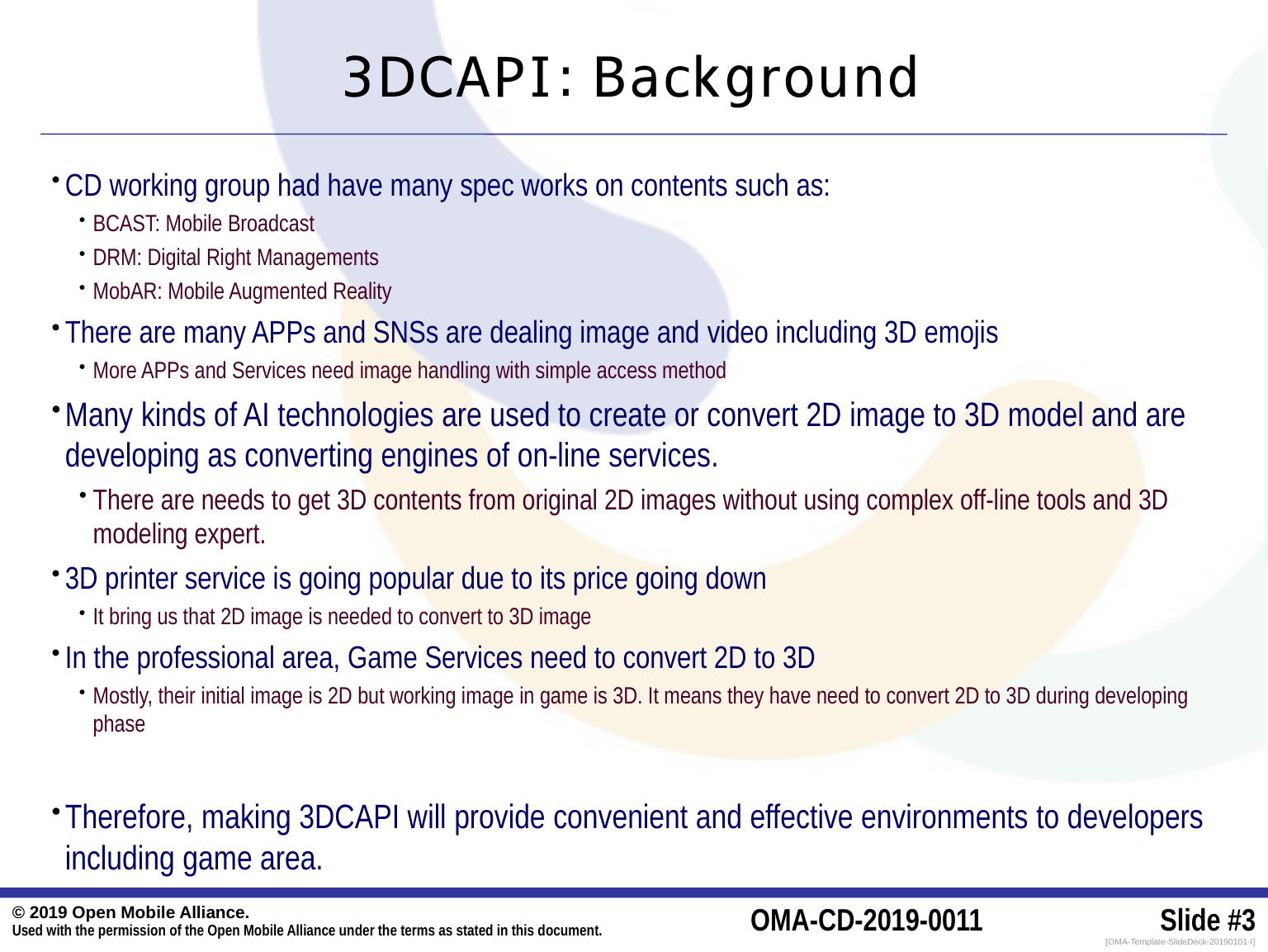

# 3DCAPI: Background
CD working group had have many spec works on contents such as:
BCAST: Mobile Broadcast
DRM: Digital Right Managements
MobAR: Mobile Augmented Reality
There are many APPs and SNSs are dealing image and video including 3D emojis
More APPs and Services need image handling with simple access method
Many kinds of AI technologies are used to create or convert 2D image to 3D model and are developing as converting engines of on-line services.
There are needs to get 3D contents from original 2D images without using complex off-line tools and 3D modeling expert.
3D printer service is going popular due to its price going down
It bring us that 2D image is needed to convert to 3D image
In the professional area, Game Services need to convert 2D to 3D
Mostly, their initial image is 2D but working image in game is 3D. It means they have need to convert 2D to 3D during developing phase

Therefore, making 3DCAPI will provide convenient and effective environments to developers including game area.